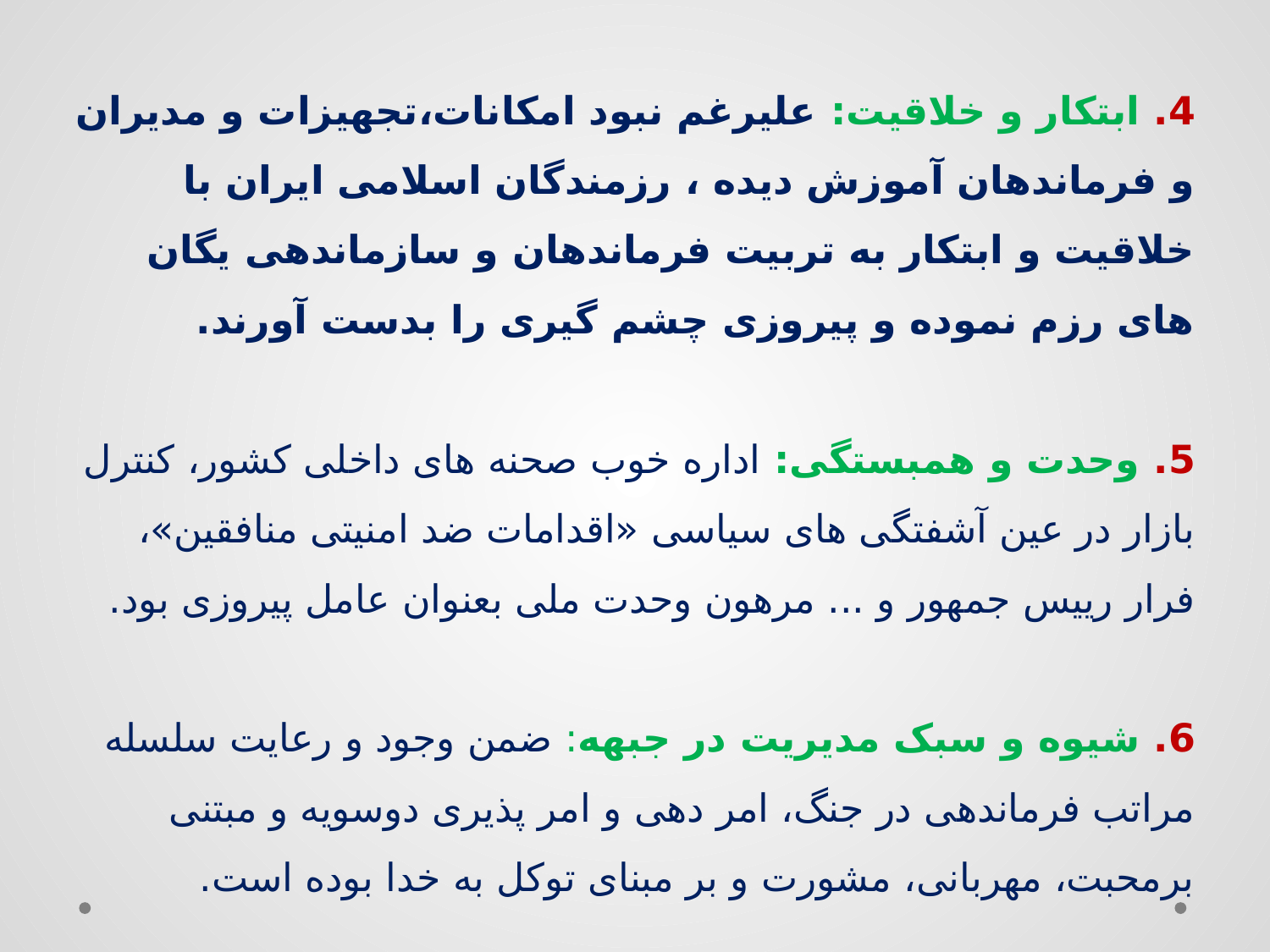

4. ابتکار و خلاقیت: علیرغم نبود امکانات،تجهیزات و مدیران و فرماندهان آموزش دیده ، رزمندگان اسلامی ایران با خلاقیت و ابتکار به تربیت فرماندهان و سازماندهی یگان های رزم نموده و پیروزی چشم گیری را بدست آورند.
5. وحدت و همبستگی: اداره خوب صحنه های داخلی کشور، کنترل بازار در عین آشفتگی های سیاسی «اقدامات ضد امنیتی منافقین»، فرار رییس جمهور و ... مرهون وحدت ملی بعنوان عامل پیروزی بود.
6. شیوه و سبک مدیریت در جبهه: ضمن وجود و رعایت سلسله مراتب فرماندهی در جنگ، امر دهی و امر پذیری دوسویه و مبتنی برمحبت، مهربانی، مشورت و بر مبنای توکل به خدا بوده است.